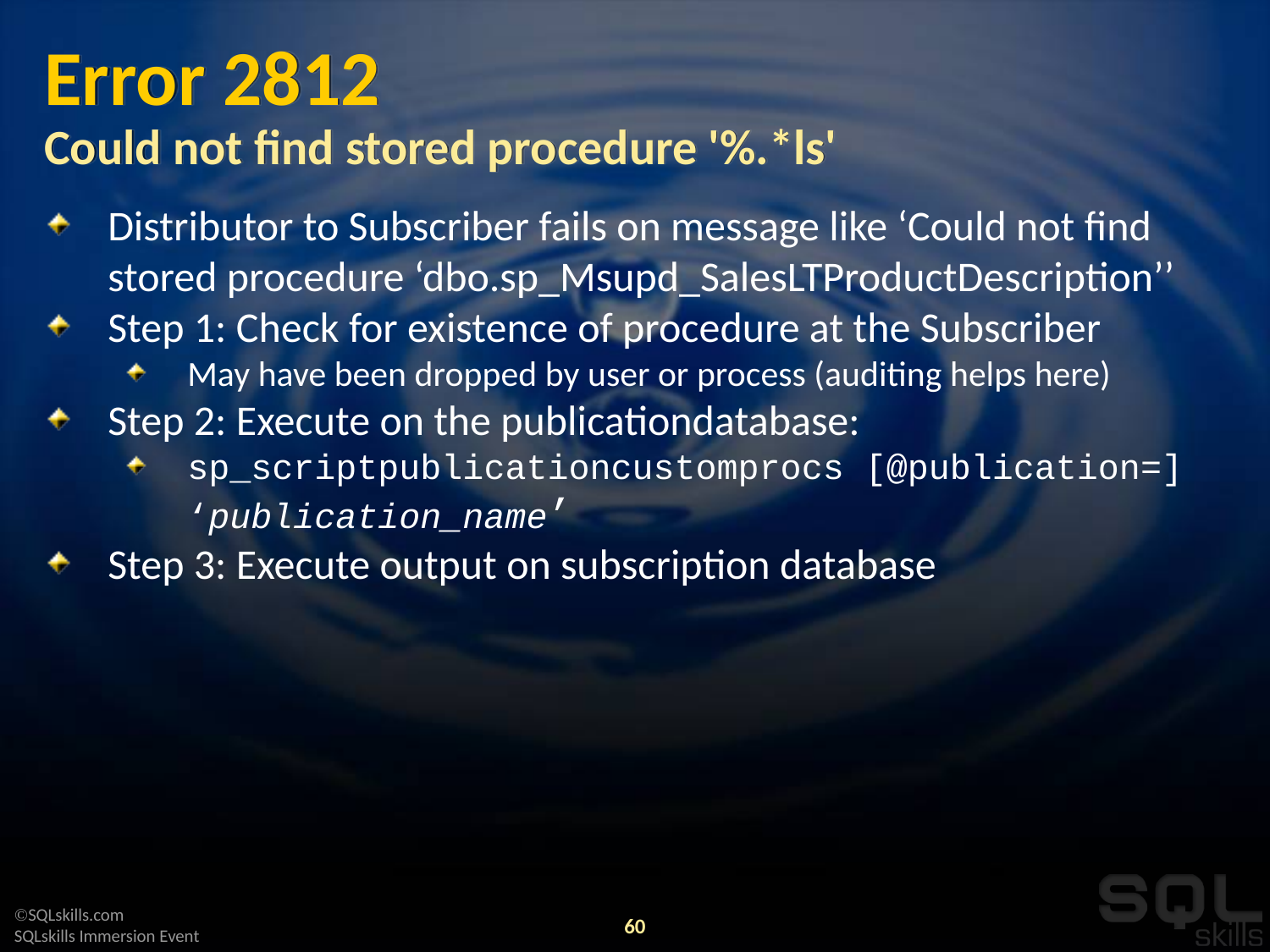

# Error 2812 Could not find stored procedure '%.*ls'
Distributor to Subscriber fails on message like ‘Could not find stored procedure ‘dbo.sp_Msupd_SalesLTProductDescription’’
Step 1: Check for existence of procedure at the Subscriber
May have been dropped by user or process (auditing helps here)
Step 2: Execute on the publicationdatabase:
sp_scriptpublicationcustomprocs [@publication=] ‘publication_name’
Step 3: Execute output on subscription database

60